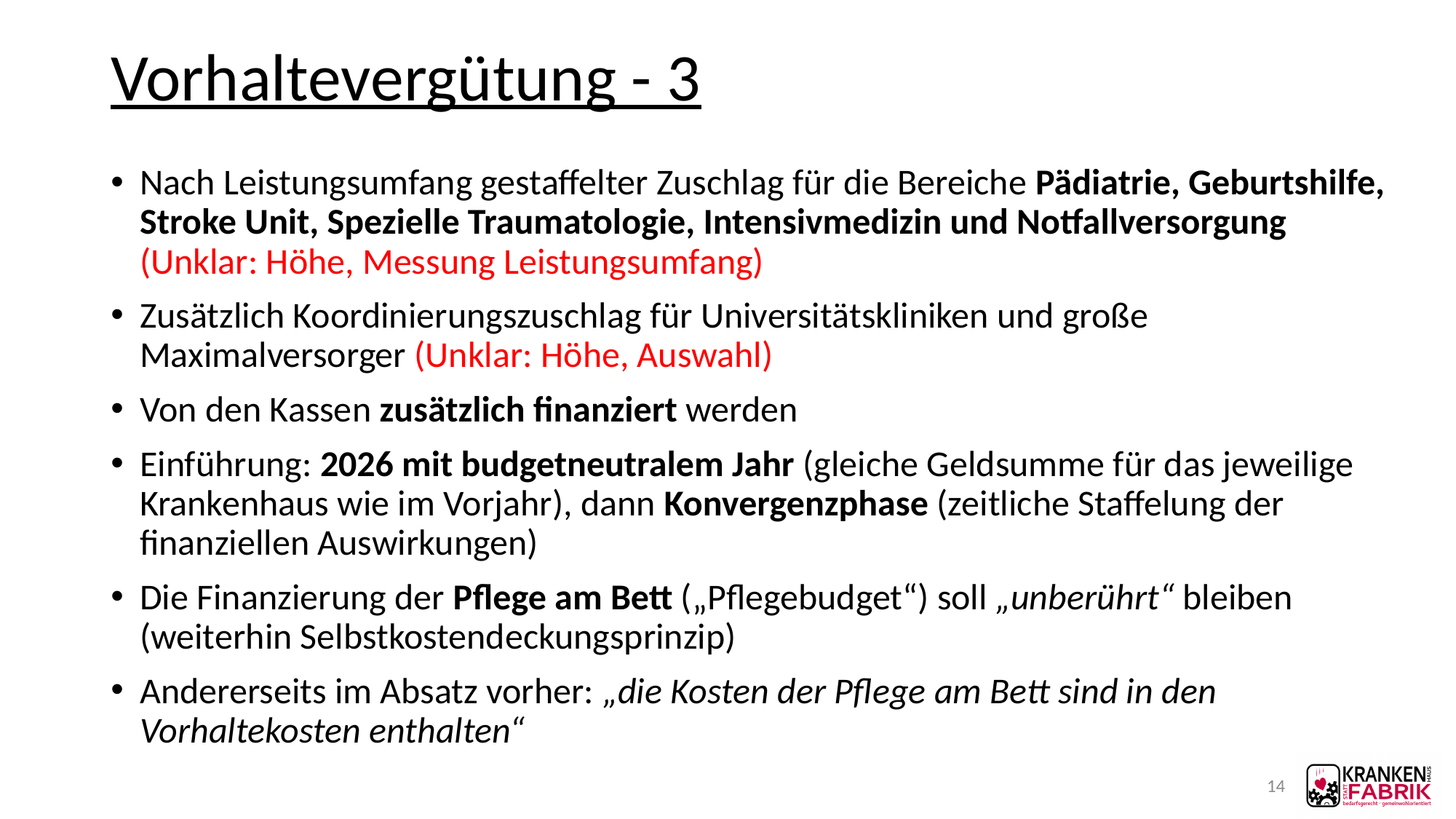

# Vorhaltevergütung - 3
Nach Leistungsumfang gestaffelter Zuschlag für die Bereiche Pädiatrie, Geburtshilfe, Stroke Unit, Spezielle Traumatologie, Intensivmedizin und Notfallversorgung (Unklar: Höhe, Messung Leistungsumfang)
Zusätzlich Koordinierungszuschlag für Universitätskliniken und große Maximalversorger (Unklar: Höhe, Auswahl)
Von den Kassen zusätzlich finanziert werden
Einführung: 2026 mit budgetneutralem Jahr (gleiche Geldsumme für das jeweilige Krankenhaus wie im Vorjahr), dann Konvergenzphase (zeitliche Staffelung der finanziellen Auswirkungen)
Die Finanzierung der Pflege am Bett („Pflegebudget“) soll „unberührt“ bleiben (weiterhin Selbstkostendeckungsprinzip)
Andererseits im Absatz vorher: „die Kosten der Pflege am Bett sind in den Vorhaltekosten enthalten“
14